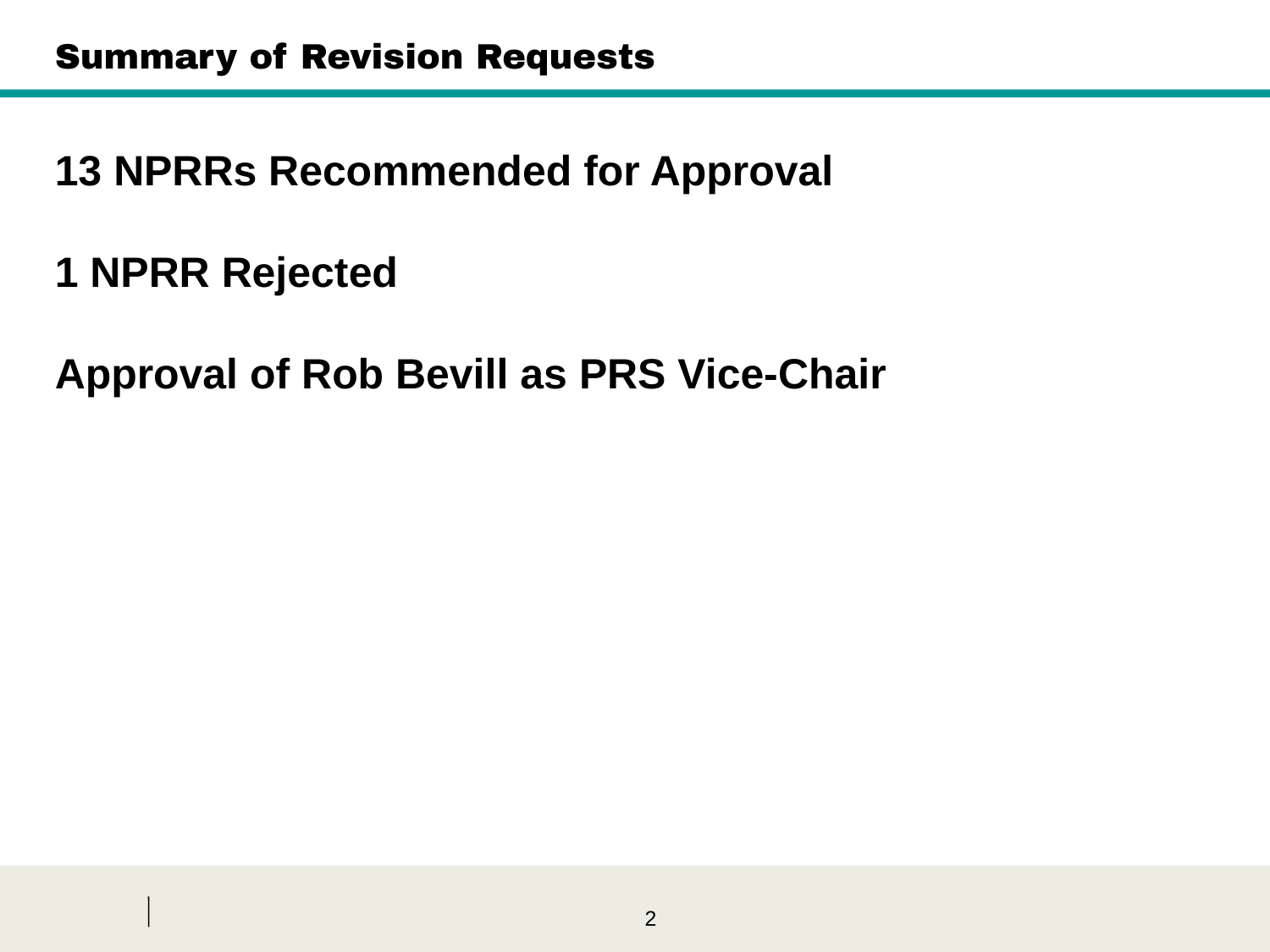

Summary of Revision Requests
13 NPRRs Recommended for Approval

1 NPRR Rejected

Approval of Rob Bevill as PRS Vice-Chair